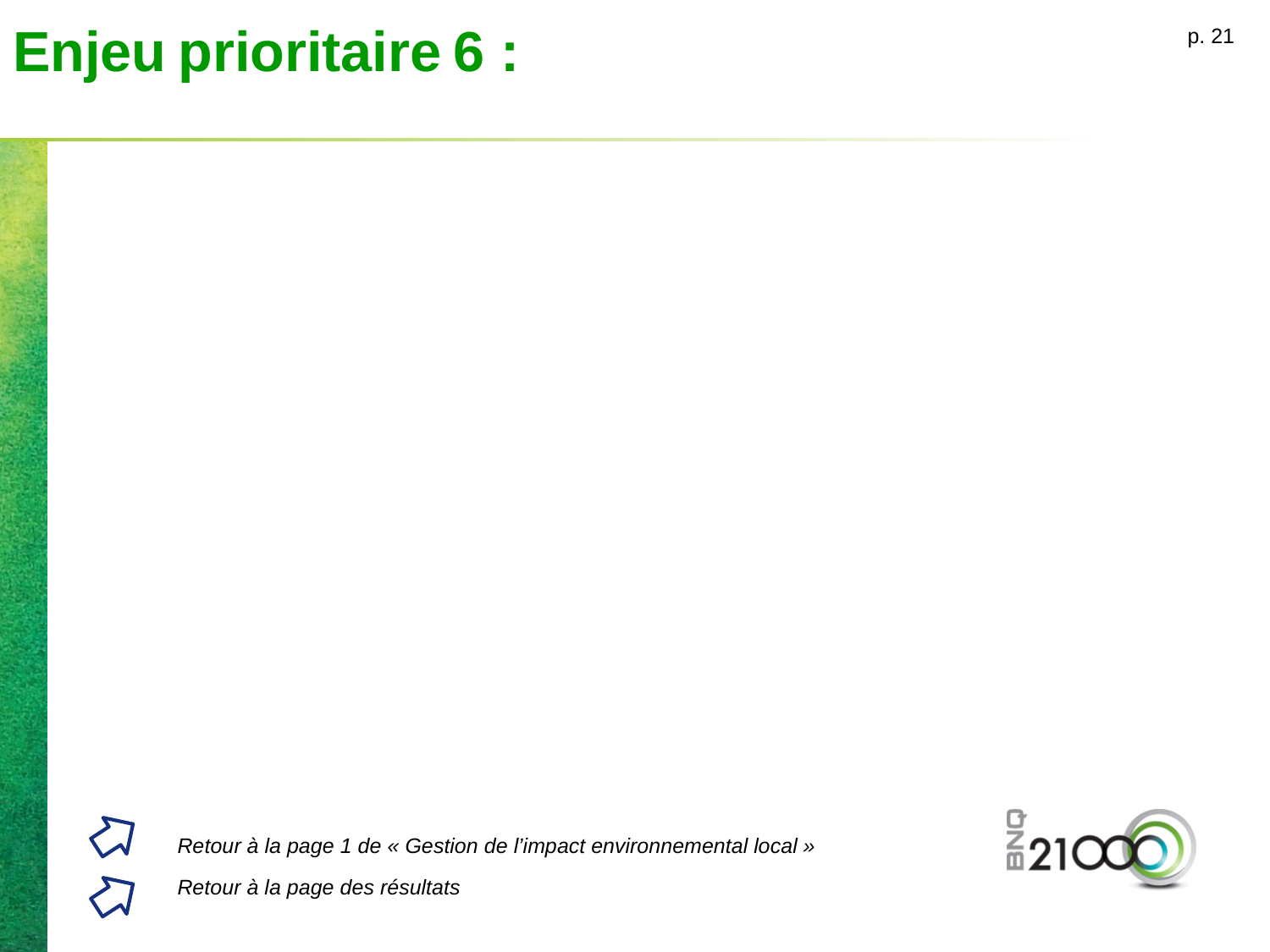

# Enjeu prioritaire 6 :
p. 21

Retour à la page 1 de « Gestion de l’impact environnemental local »
Retour à la page des résultats